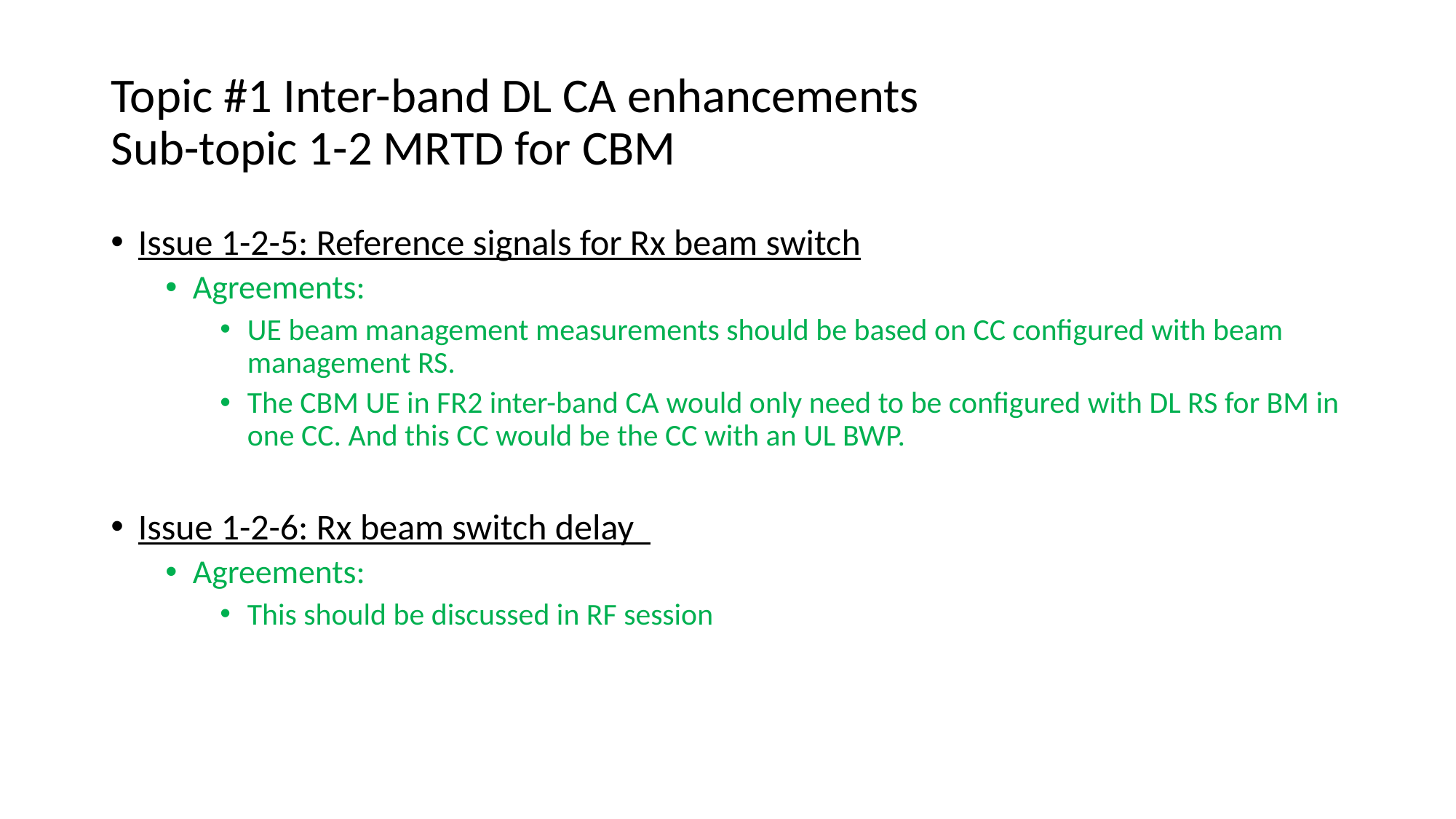

# Topic #1 Inter-band DL CA enhancements Sub-topic 1-2 MRTD for CBM
Issue 1-2-5: Reference signals for Rx beam switch
Agreements:
UE beam management measurements should be based on CC configured with beam management RS.
The CBM UE in FR2 inter-band CA would only need to be configured with DL RS for BM in one CC. And this CC would be the CC with an UL BWP.

Issue 1-2-6: Rx beam switch delay
Agreements:
This should be discussed in RF session